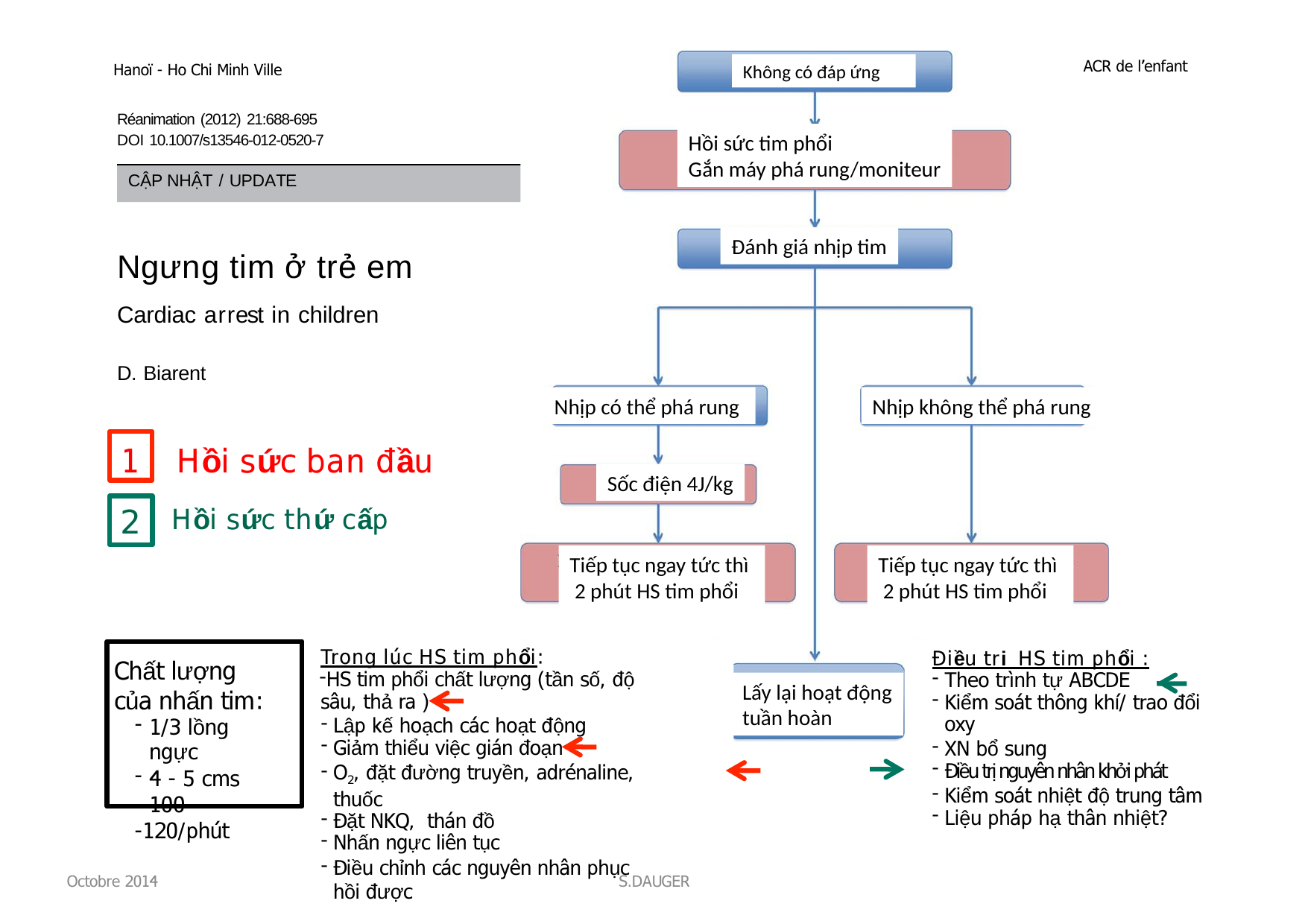

Không có đáp ứng
ACR de l’enfant
Hanoï - Ho Chi Minh Ville
Réanimation (2012) 21:688-695 DOI 10.1007/s13546-012-0520-7

CẬP NHẬT / UPDATE
Hồi sức tim phổi
Gắn máy phá rung/moniteur

Đánh giá nhịp tim
Ngưng tim ở trẻ em

Cardiac arrest in children

D. Biarent

1	Hồi sức ban đầu
Nhịp không thể phá rung
Nhịp có thể phá rung

Sốc điện 4J/kg

Hồi sức thứ cấp
2
Tiếp tục ngay tức thì
 2 phút HS tim phổi
Tiếp tục ngay tức thì
 2 phút HS tim phổi

Trong lúc HS tim phổi:
HS tim phổi chất lượng (tần số, độ sâu, thả ra )
Lập kế hoạch các hoạt động
Giảm thiểu việc gián đoạn
O2, đặt đường truyền, adrénaline, thuốc
Đặt NKQ,  thán đồ
Nhấn ngực liên tục
Điều chỉnh các nguyên nhân phục hồi được
Điều trị  HS tim phổi :
Theo trình tự ABCDE
Kiểm soát thông khí/ trao đổi oxy
XN bổ sung
Điều trị nguyên nhân khởi phát
Kiểm soát nhiệt độ trung tâm
Liệu pháp hạ thân nhiệt?
Chất lượng của nhấn tim:
1/3 lồng ngực
4 - 5 cms
- 100 -120/phút
Lấy lại hoạt động
tuần hoàn

Octobre 2014
S.DAUGER